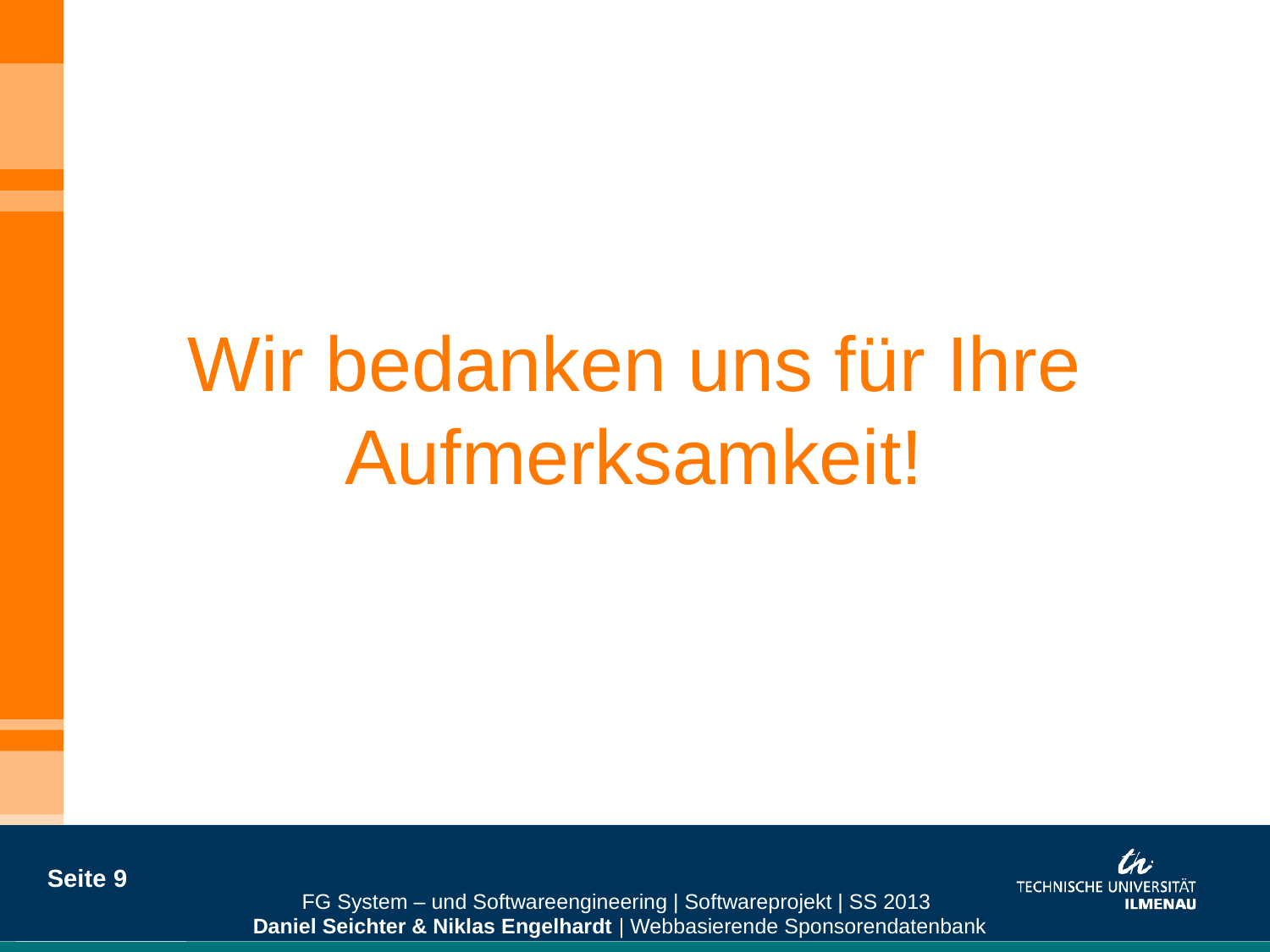

# Wir bedanken uns für Ihre Aufmerksamkeit!
Seite 9
FG System – und Softwareengineering | Softwareprojekt | SS 2013
Daniel Seichter & Niklas Engelhardt | Webbasierende Sponsorendatenbank